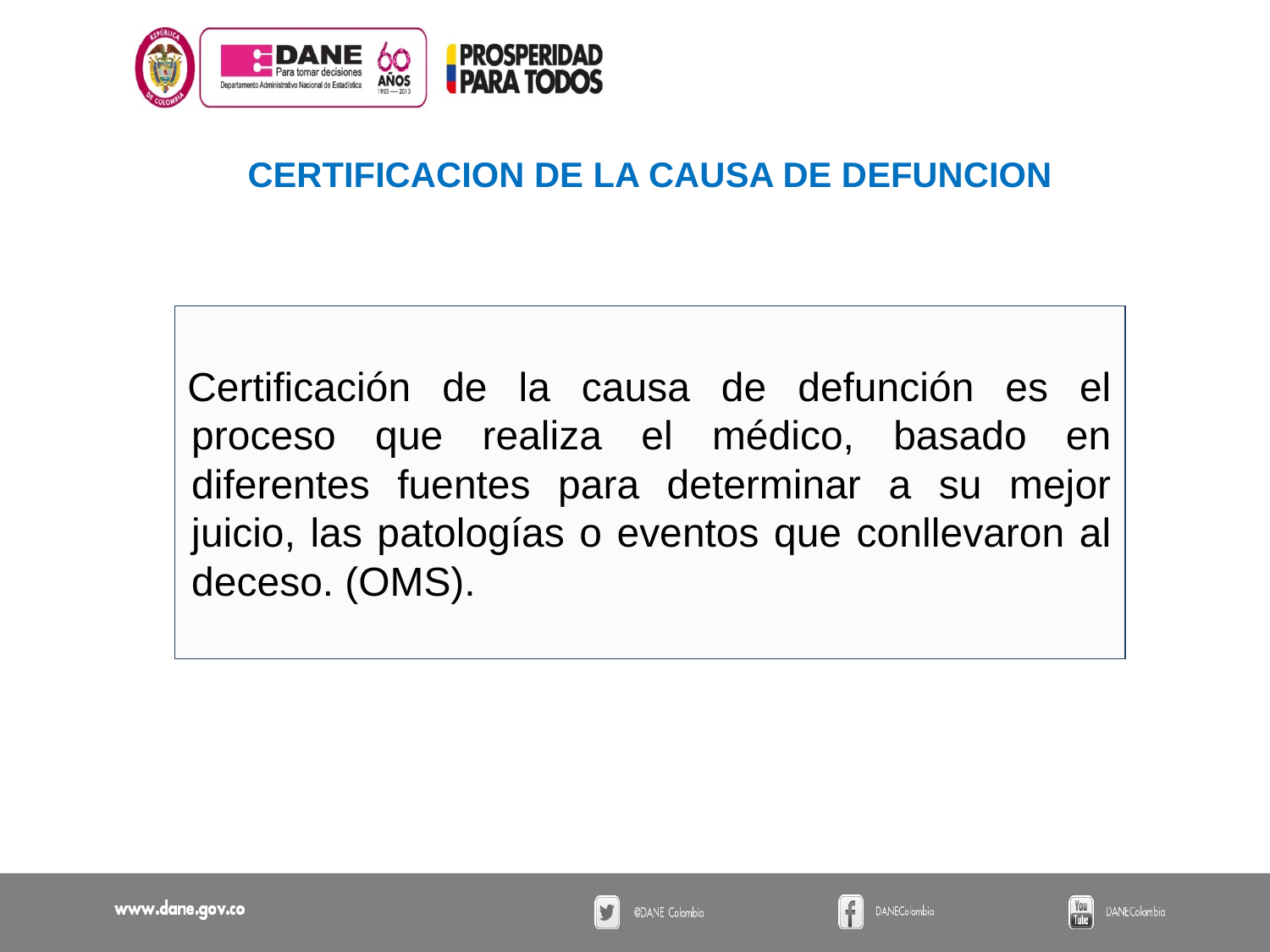

CERTIFICACION DE LA CAUSA DE DEFUNCION

Certificación de la causa de defunción es el proceso que realiza el médico, basado en diferentes fuentes para determinar a su mejor juicio, las patologías o eventos que conllevaron al deceso. (OMS).